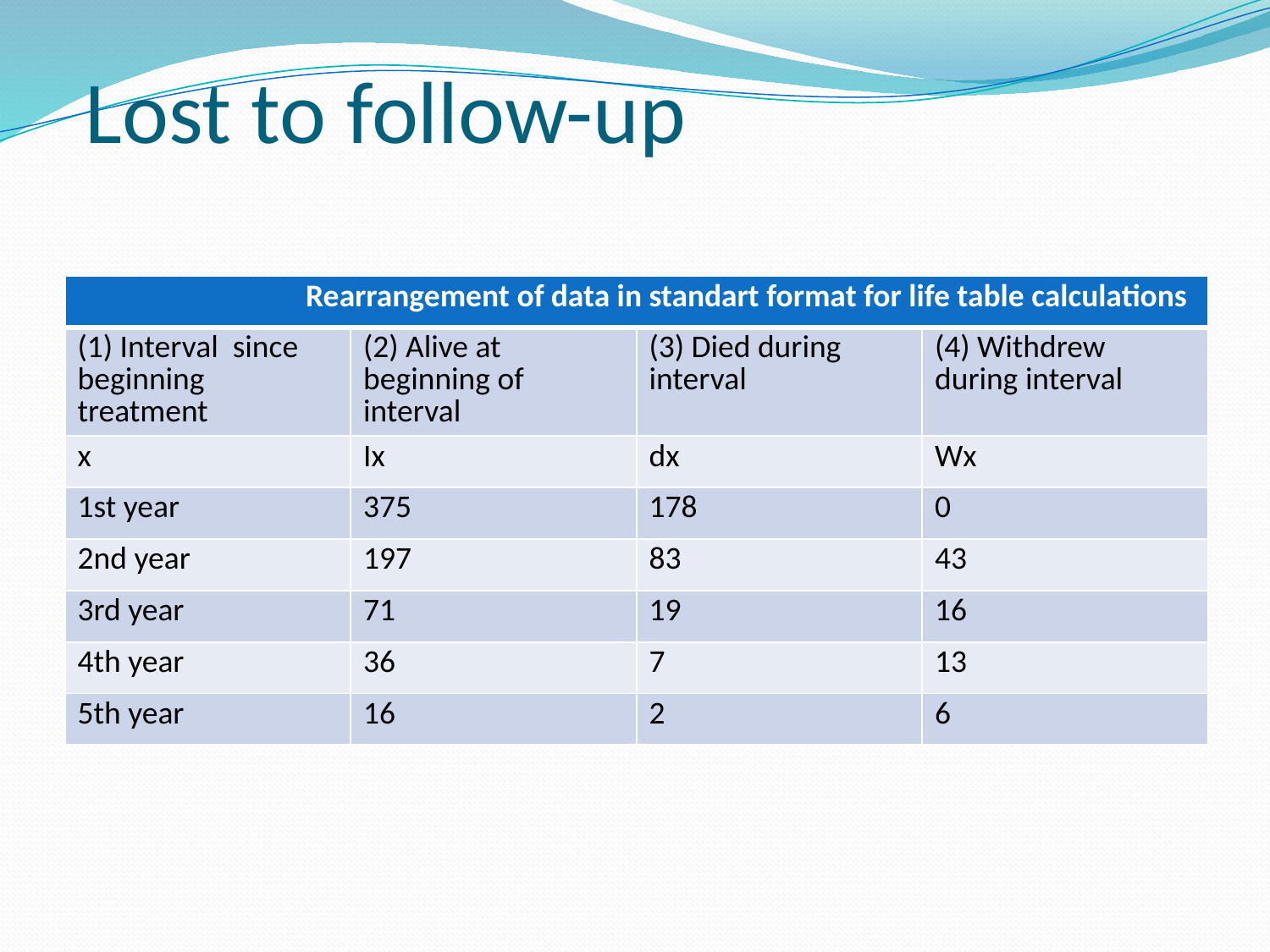

# Lost to follow-up
| Rearrangement of data in standart format for life table calculations |  |  |  |
| --- | --- | --- | --- |
| (1) Interval since beginning treatment | (2) Alive at beginning of interval | (3) Died during interval | (4) Withdrew during interval |
| x | Ix | dx | Wx |
| 1st year | 375 | 178 | 0 |
| 2nd year | 197 | 83 | 43 |
| 3rd year | 71 | 19 | 16 |
| 4th year | 36 | 7 | 13 |
| 5th year | 16 | 2 | 6 |